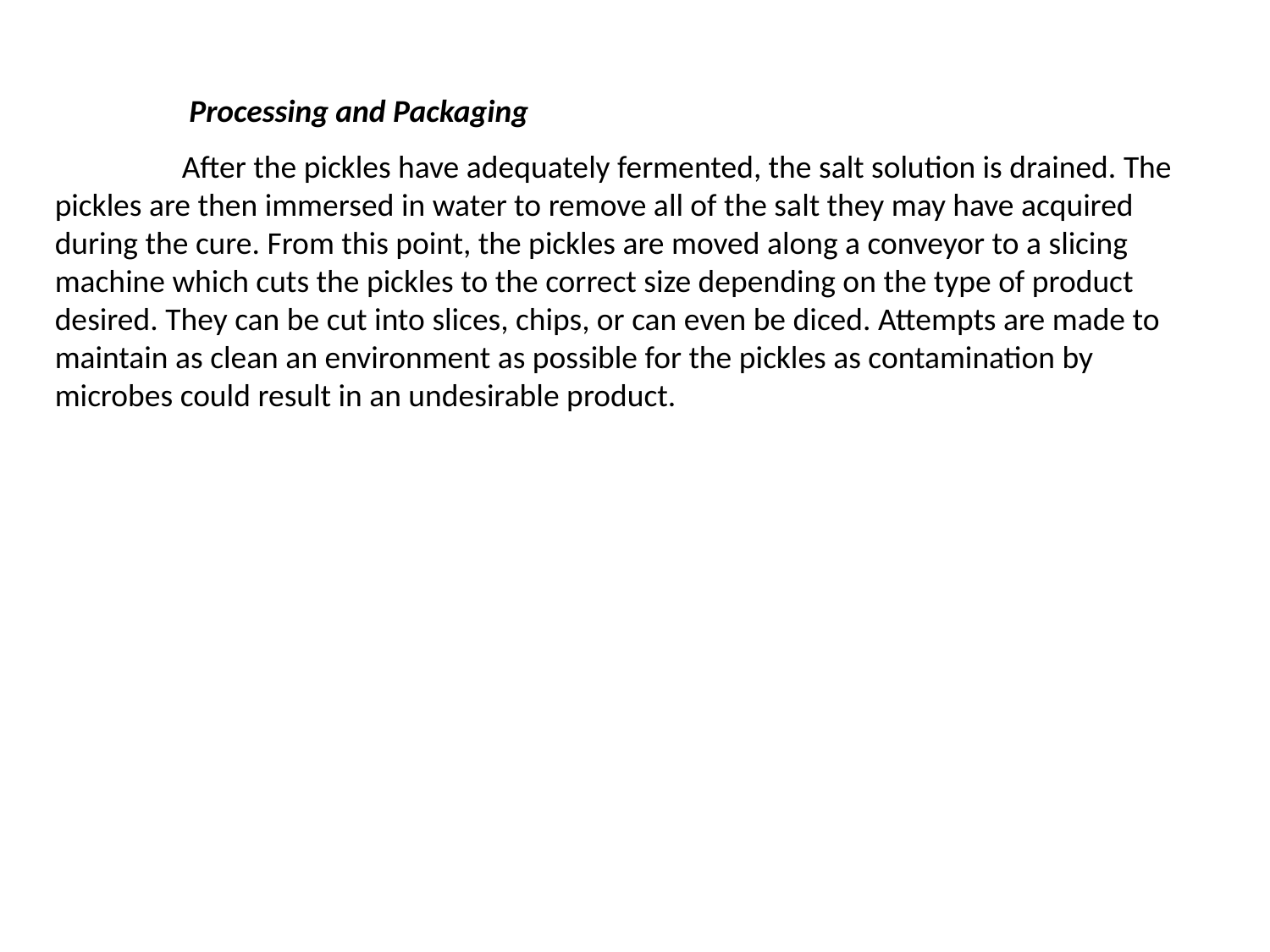

Processing and Packaging
 	After the pickles have adequately fermented, the salt solution is drained. The pickles are then immersed in water to remove all of the salt they may have acquired during the cure. From this point, the pickles are moved along a conveyor to a slicing machine which cuts the pickles to the correct size depending on the type of product desired. They can be cut into slices, chips, or can even be diced. Attempts are made to maintain as clean an environment as possible for the pickles as contamination by microbes could result in an undesirable product.